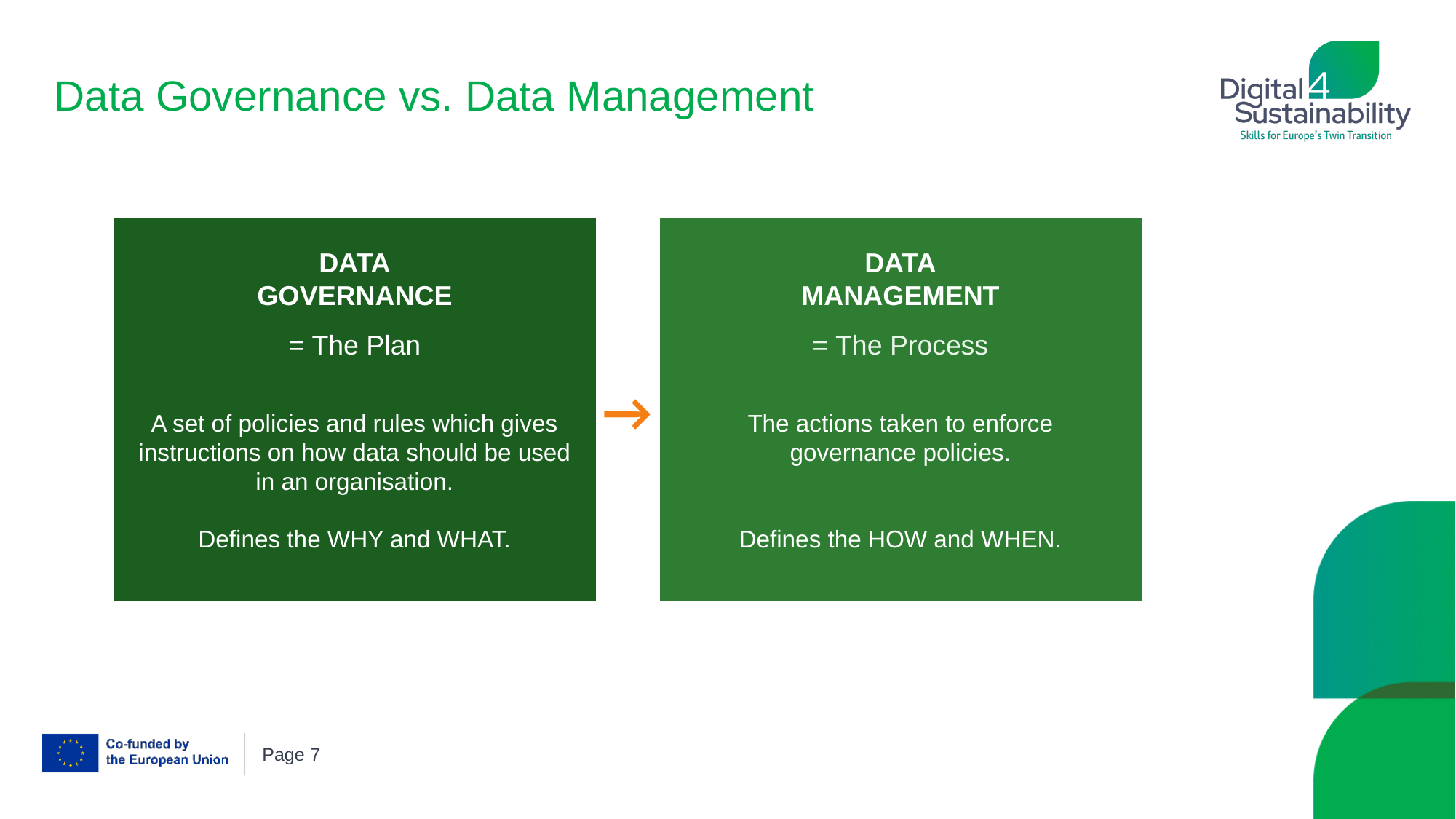

# Data Governance vs. Data Management

DATA
GOVERNANCE
DATA
MANAGEMENT
= The Plan
= The Process
→
A set of policies and rules which gives instructions on how data should be used in an organisation.

Defines the WHY and WHAT.
The actions taken to enforce governance policies.

Defines the HOW and WHEN.